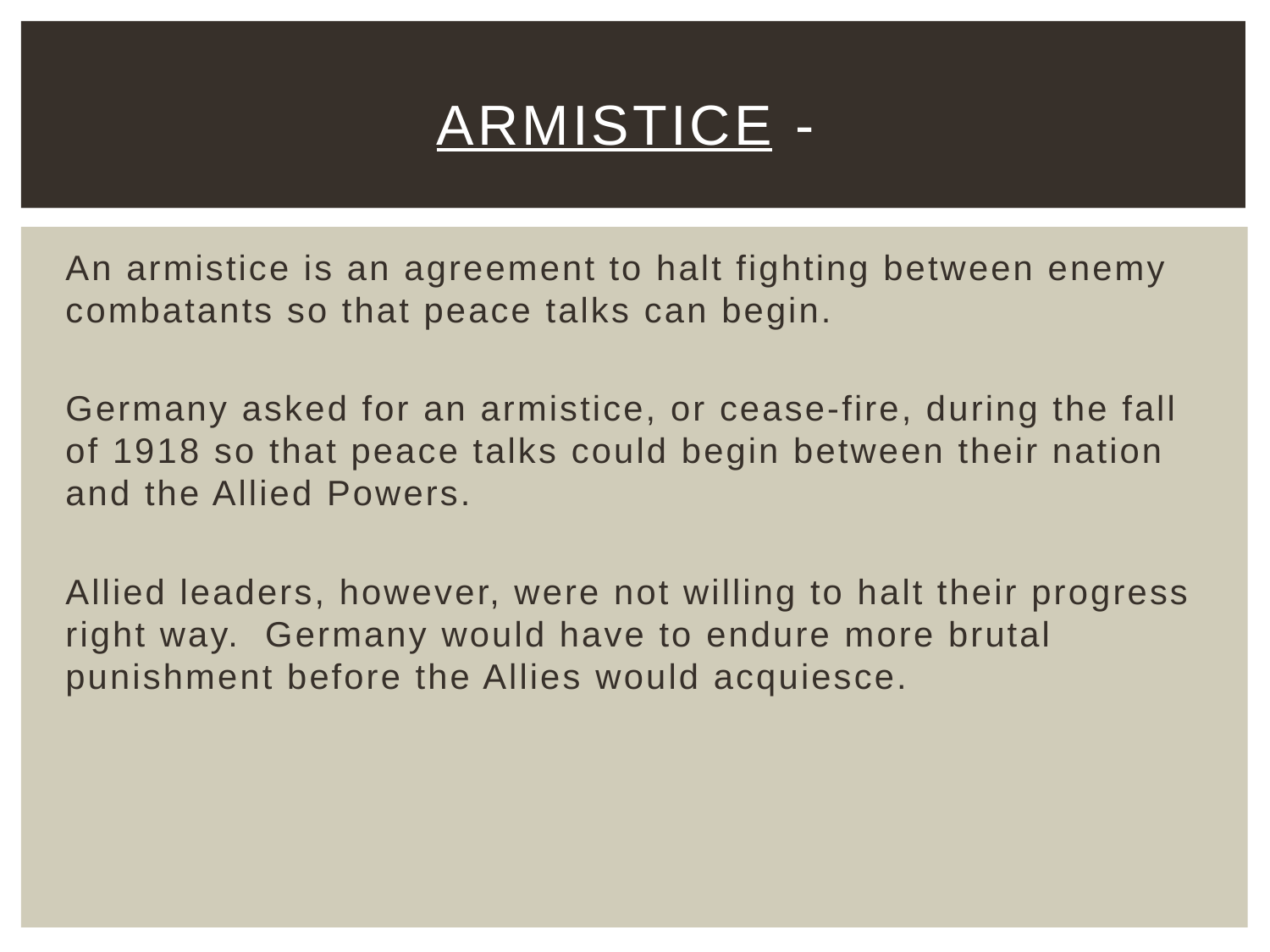

# ARMISTICE -
An armistice is an agreement to halt fighting between enemy combatants so that peace talks can begin.

Germany asked for an armistice, or cease-fire, during the fall of 1918 so that peace talks could begin between their nation and the Allied Powers.

Allied leaders, however, were not willing to halt their progress right way.  Germany would have to endure more brutal punishment before the Allies would acquiesce.